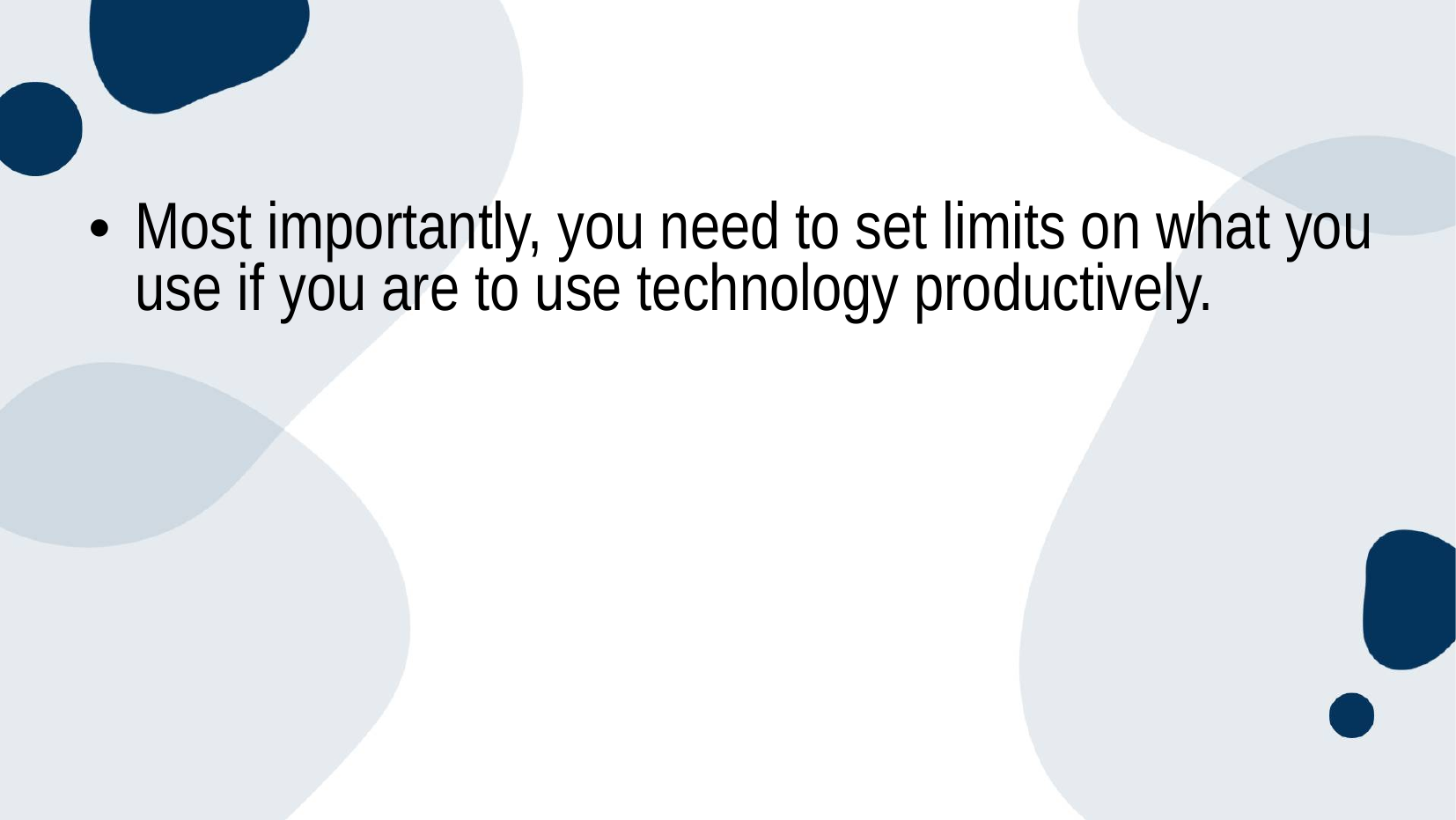

Most importantly, you need to set limits on what you use if you are to use technology productively.